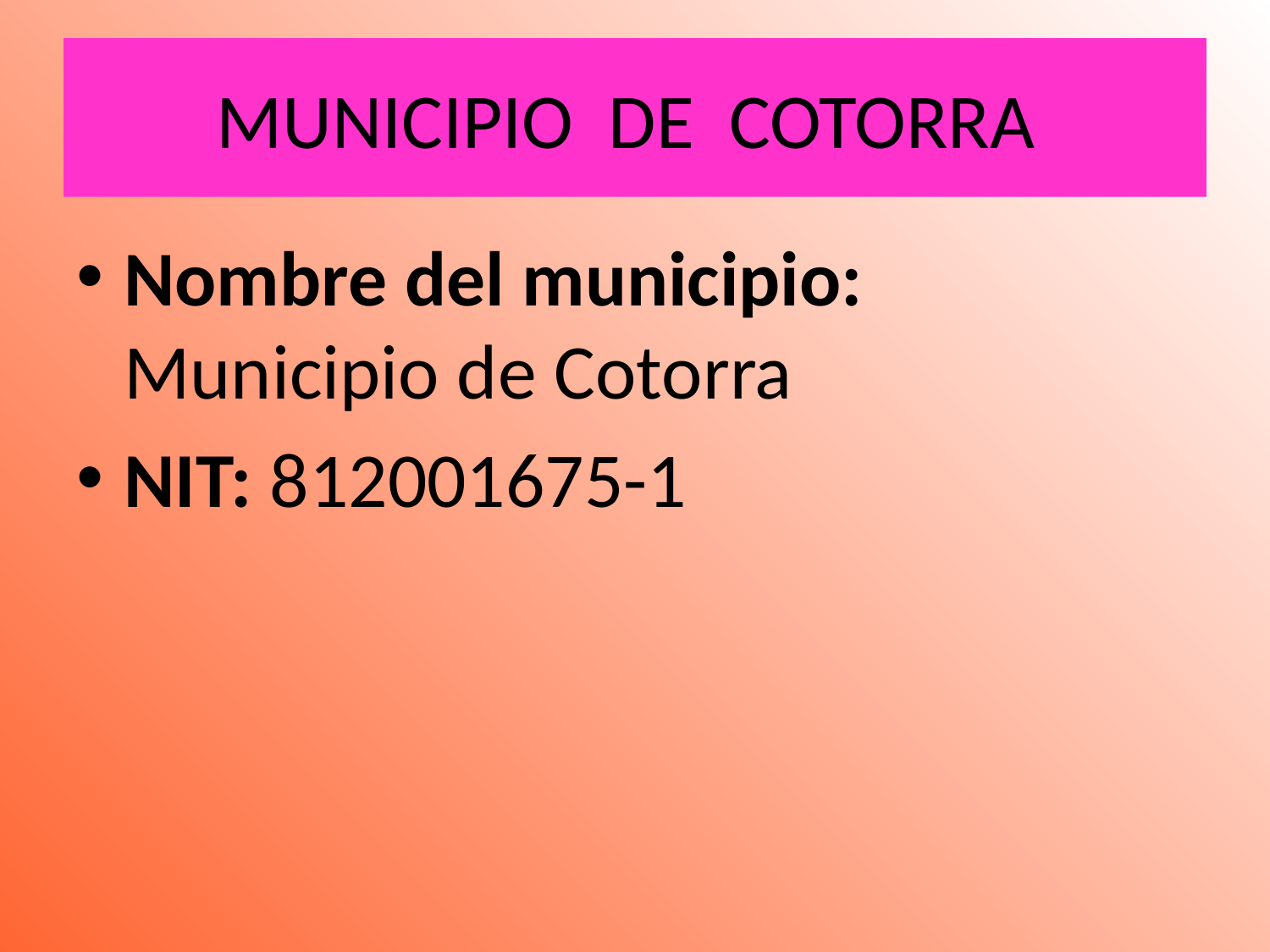

# MUNICIPIO  DE  COTORRA
Nombre del municipio: Municipio de Cotorra
NIT: 812001675-1